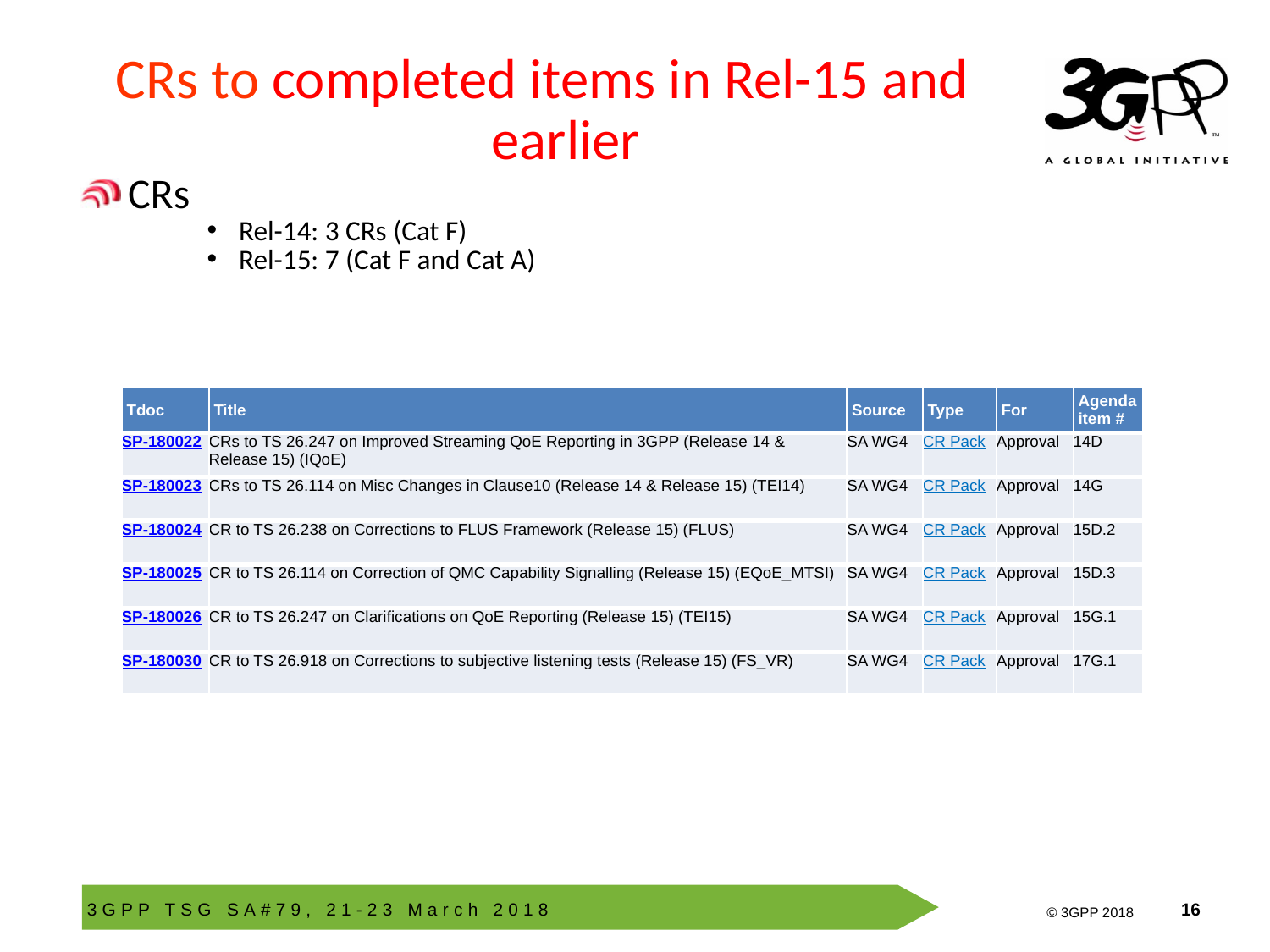

# CRs to completed items in Rel-15 and earlier
CRs
Rel-14: 3 CRs (Cat F)
Rel-15: 7 (Cat F and Cat A)

| Tdoc | Title | Source | Type | For | Agenda item # |
| --- | --- | --- | --- | --- | --- |
| SP-180022 | CRs to TS 26.247 on Improved Streaming QoE Reporting in 3GPP (Release 14 & Release 15) (IQoE) | SA WG4 | CR Pack | Approval | 14D |
| SP-180023 | CRs to TS 26.114 on Misc Changes in Clause10 (Release 14 & Release 15) (TEI14) | SA WG4 | CR Pack | Approval | 14G |
| SP-180024 | CR to TS 26.238 on Corrections to FLUS Framework (Release 15) (FLUS) | SA WG4 | CR Pack | Approval | 15D.2 |
| SP-180025 | CR to TS 26.114 on Correction of QMC Capability Signalling (Release 15) (EQoE\_MTSI) | SA WG4 | CR Pack | Approval | 15D.3 |
| SP-180026 | CR to TS 26.247 on Clarifications on QoE Reporting (Release 15) (TEI15) | SA WG4 | CR Pack | Approval | 15G.1 |
| SP-180030 | CR to TS 26.918 on Corrections to subjective listening tests (Release 15) (FS\_VR) | SA WG4 | CR Pack | Approval | 17G.1 |